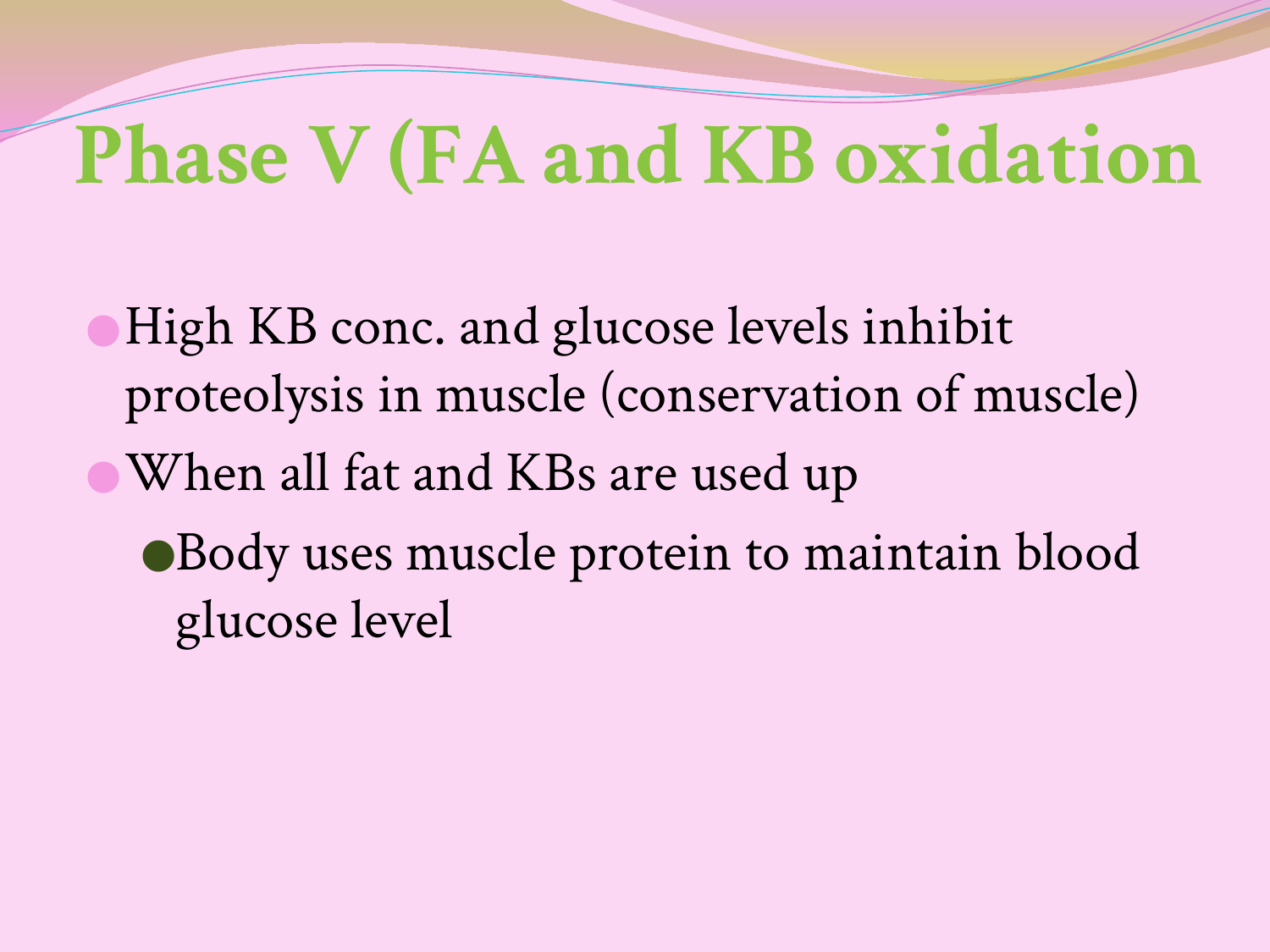

# Phase V (FA and KB oxidation
High KB conc. and glucose levels inhibit proteolysis in muscle (conservation of muscle)
When all fat and KBs are used up
Body uses muscle protein to maintain blood glucose level